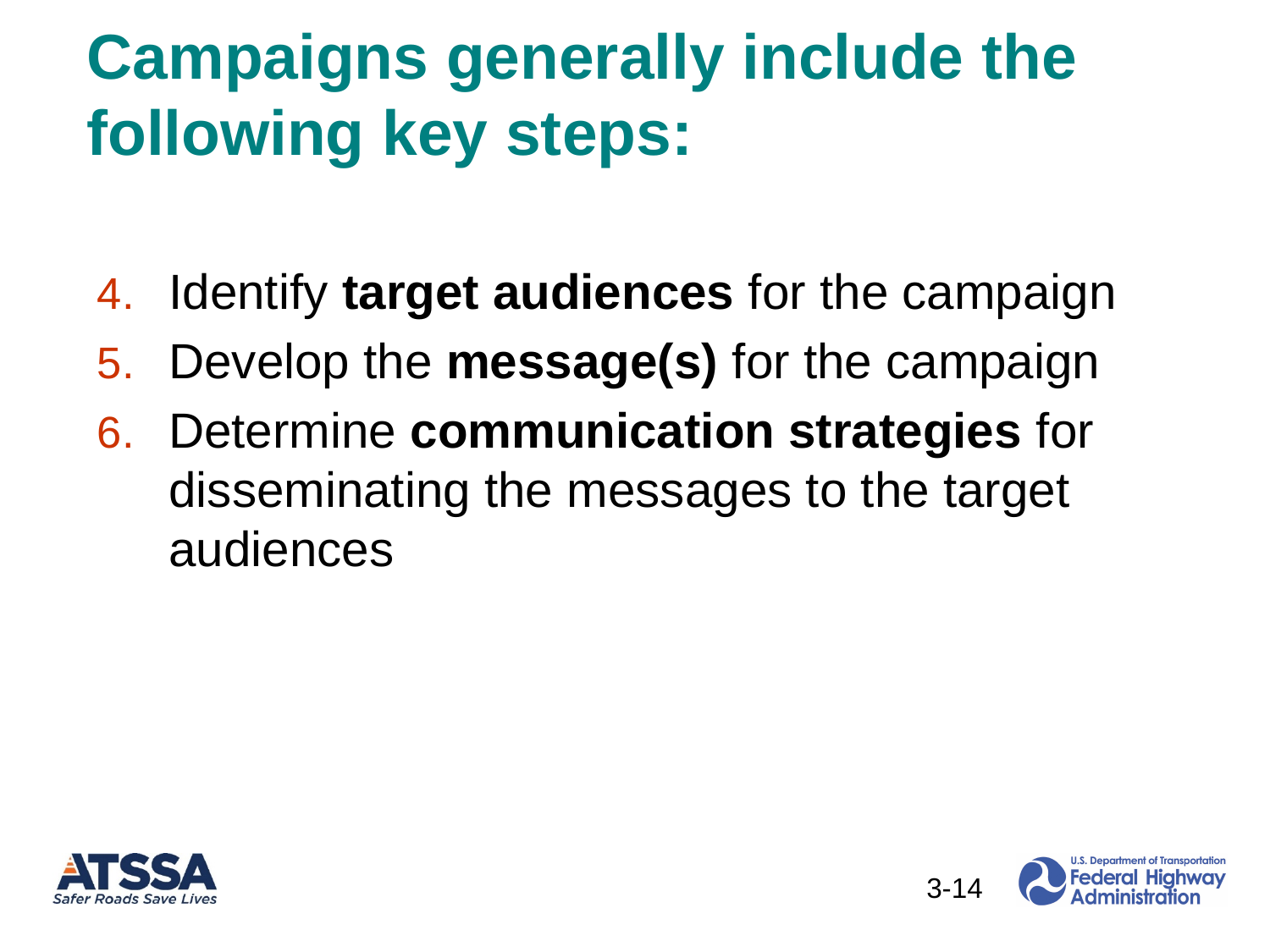

# Campaigns generally include the following key steps:
Identify target audiences for the campaign
Develop the message(s) for the campaign
Determine communication strategies for disseminating the messages to the target audiences